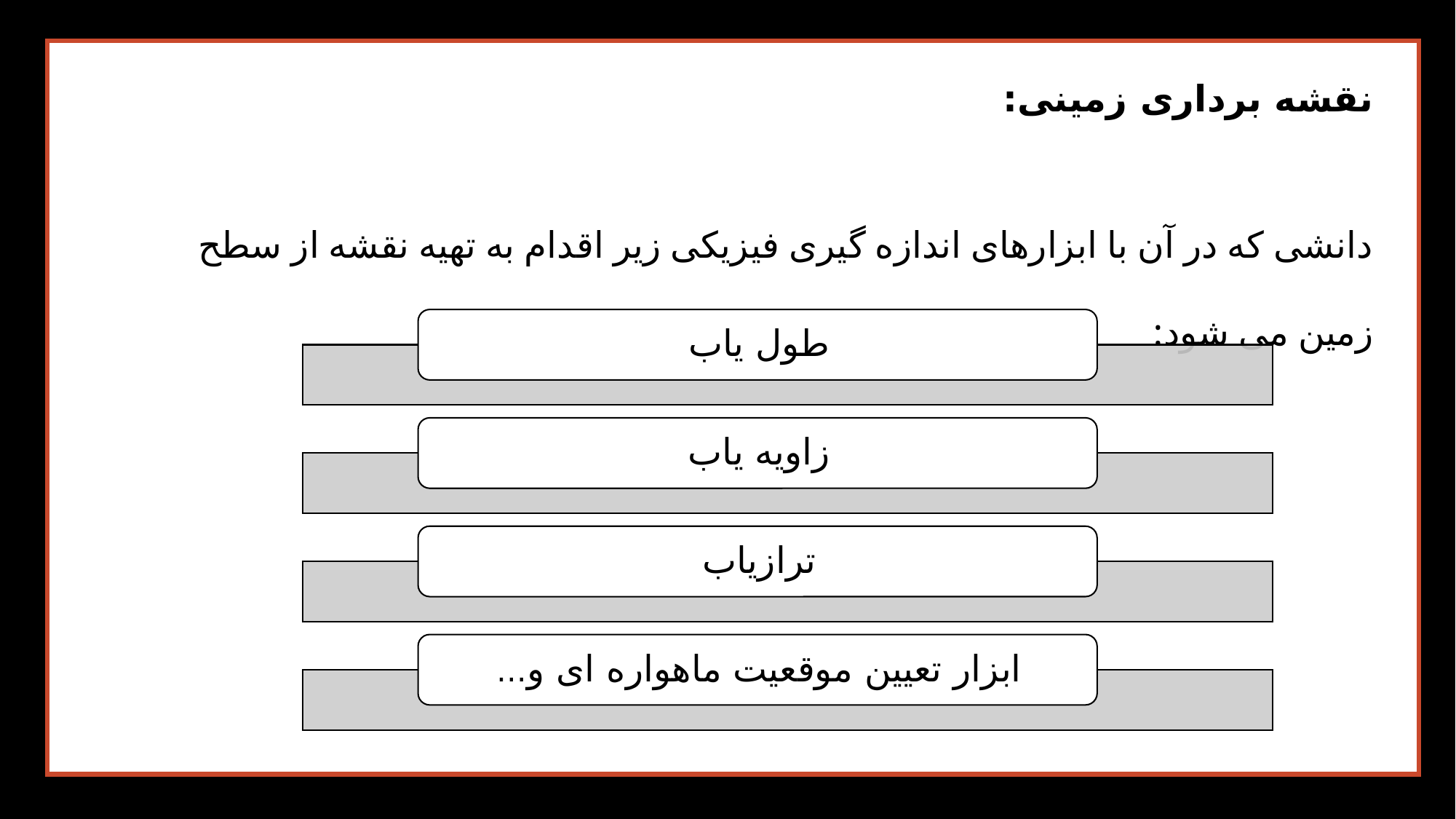

نقشه برداری زمینی:
دانشی که در آن با ابزارهای اندازه گیری فیزیکی زیر اقدام به تهیه نقشه از سطح زمین می شود:
طول یاب
زاویه یاب
ترازیاب
ابزار تعیین موقعیت ماهواره ای و…